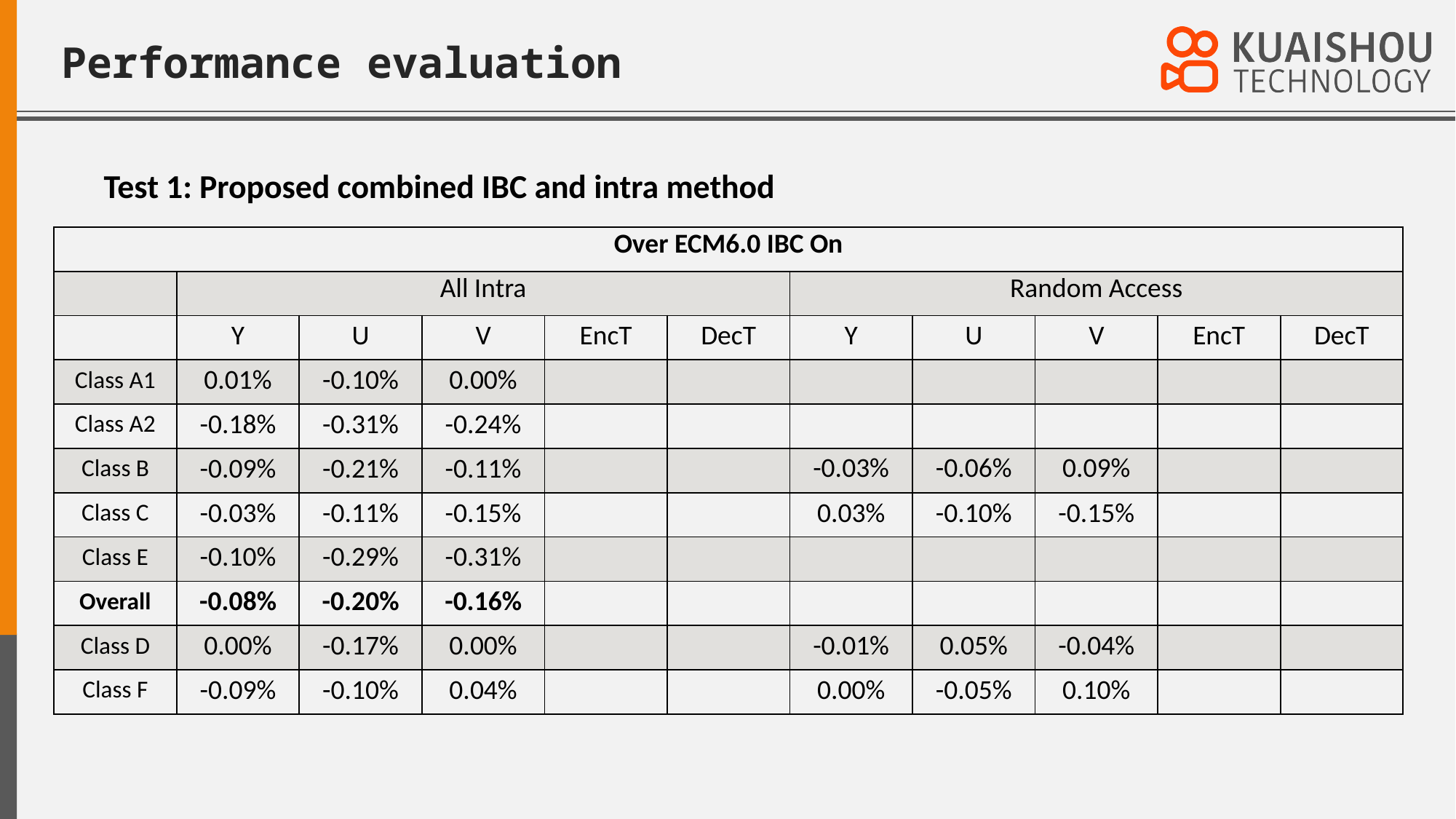

# Performance evaluation
Test 1: Proposed combined IBC and intra method
| Over ECM6.0 IBC On |  |  |  |  |  |  |  |  |  |  |
| --- | --- | --- | --- | --- | --- | --- | --- | --- | --- | --- |
|  | All Intra |  |  |  |  | Random Access |  |  |  |  |
|  | Y | U | V | EncT | DecT | Y | U | V | EncT | DecT |
| Class A1 | 0.01% | -0.10% | 0.00% |  |  |  |  |  |  |  |
| Class A2 | -0.18% | -0.31% | -0.24% |  |  |  |  |  |  |  |
| Class B | -0.09% | -0.21% | -0.11% |  |  | -0.03% | -0.06% | 0.09% |  |  |
| Class C | -0.03% | -0.11% | -0.15% |  |  | 0.03% | -0.10% | -0.15% |  |  |
| Class E | -0.10% | -0.29% | -0.31% |  |  |  |  |  |  |  |
| Overall | -0.08% | -0.20% | -0.16% |  |  |  |  |  |  |  |
| Class D | 0.00% | -0.17% | 0.00% |  |  | -0.01% | 0.05% | -0.04% |  |  |
| Class F | -0.09% | -0.10% | 0.04% |  |  | 0.00% | -0.05% | 0.10% |  |  |